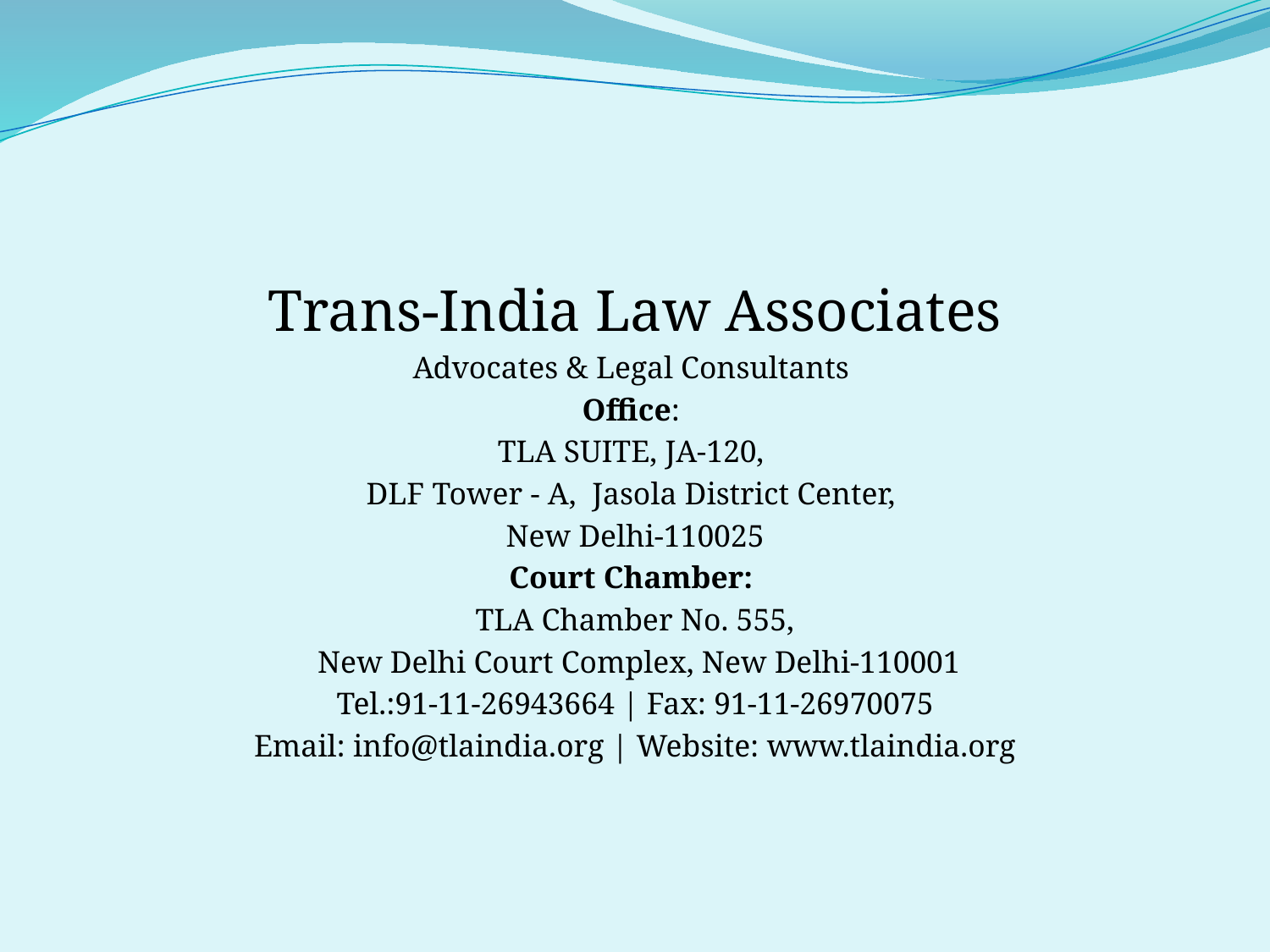

Trans-India Law Associates
Advocates & Legal Consultants
Office:
TLA SUITE, JA-120,
DLF Tower - A,  Jasola District Center,
New Delhi-110025
Court Chamber:
TLA Chamber No. 555,
 New Delhi Court Complex, New Delhi-110001
Tel.:91-11-26943664 | Fax: 91-11-26970075
Email: info@tlaindia.org | Website: www.tlaindia.org